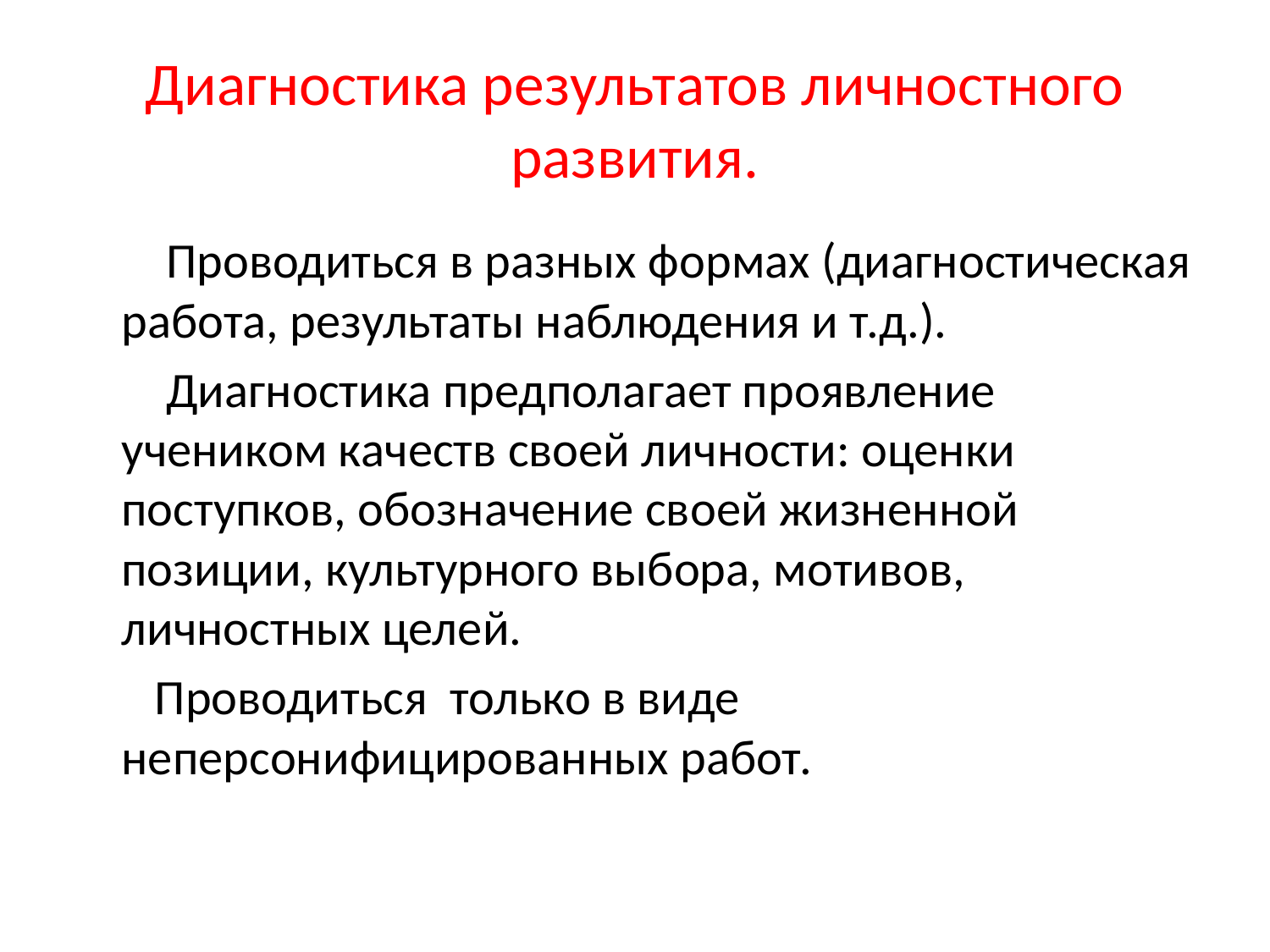

# Диагностика результатов личностного развития.
        Проводиться в разных формах (диагностическая работа, результаты наблюдения и т.д.).
        Диагностика предполагает проявление учеником качеств своей личности: оценки поступков, обозначение своей жизненной позиции, культурного выбора, мотивов, личностных целей.
       Проводиться  только в виде неперсонифицированных работ.